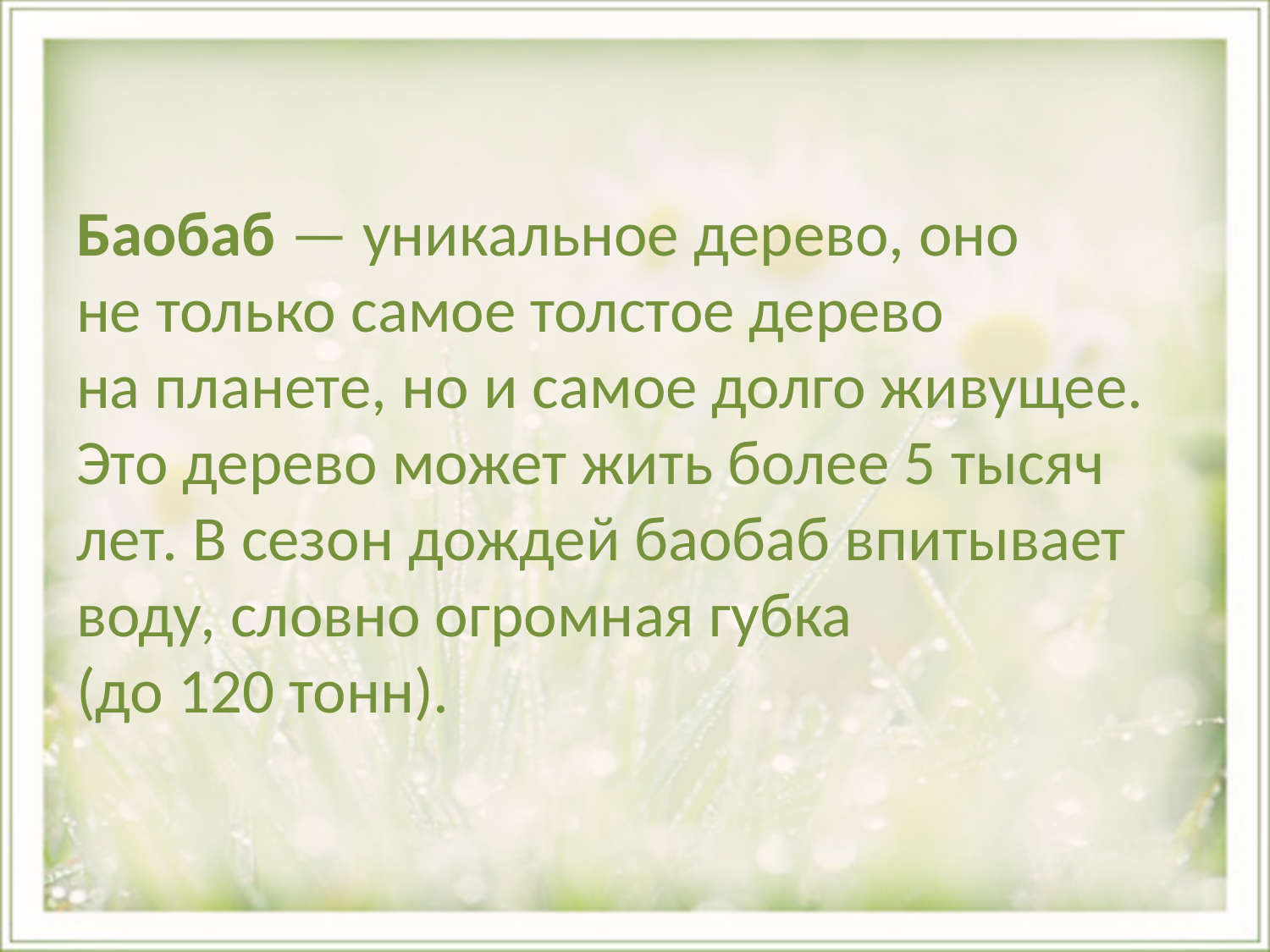

Баобаб — уникальное дерево, оно не только самое толстое дерево на планете, но и самое долго живущее. Это дерево может жить более 5 тысяч лет. В сезон дождей баобаб впитывает воду, словно огромная губка (до 120 тонн).